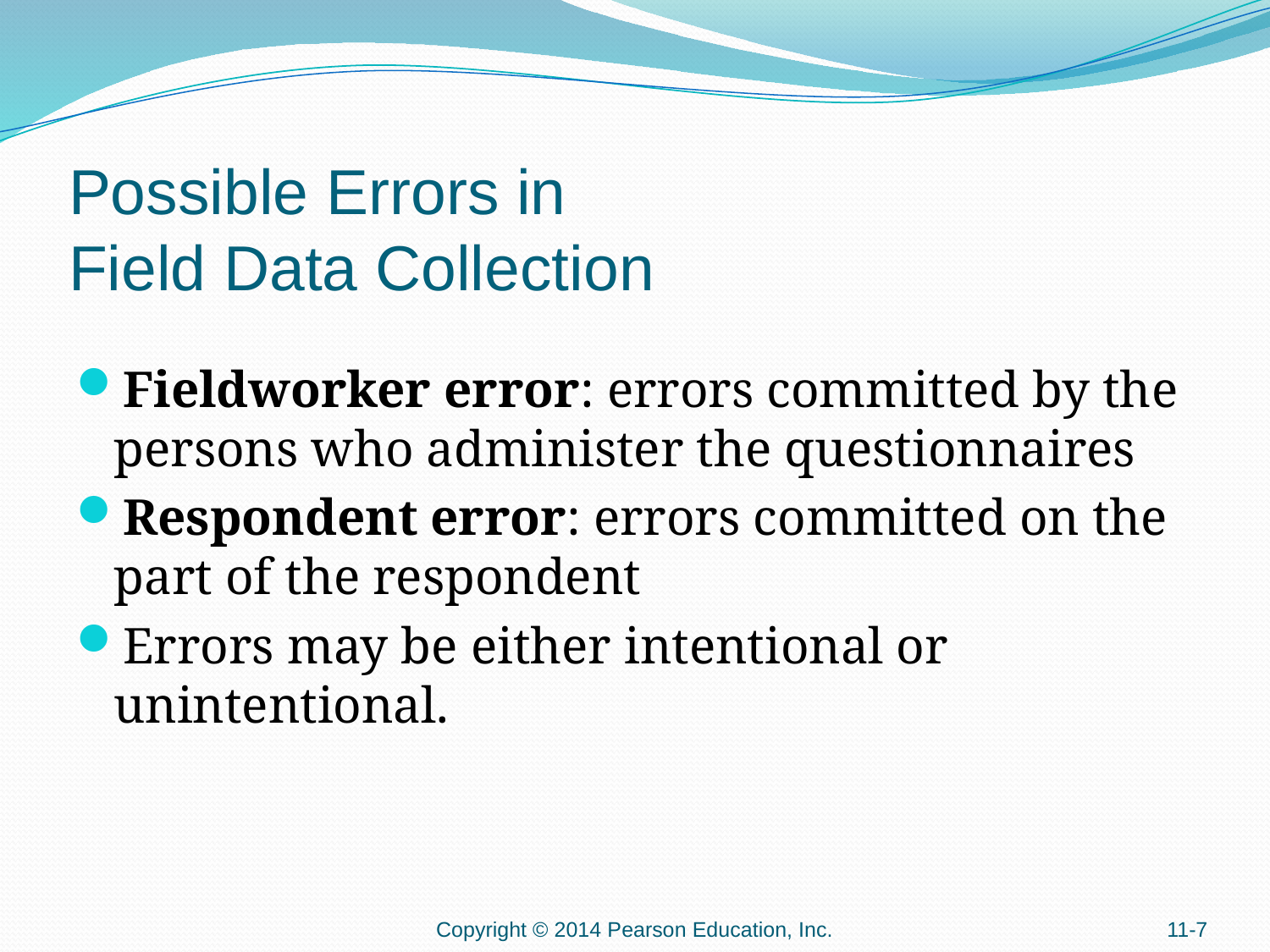

# Possible Errors in Field Data Collection
Fieldworker error: errors committed by the persons who administer the questionnaires
Respondent error: errors committed on the part of the respondent
Errors may be either intentional or unintentional.